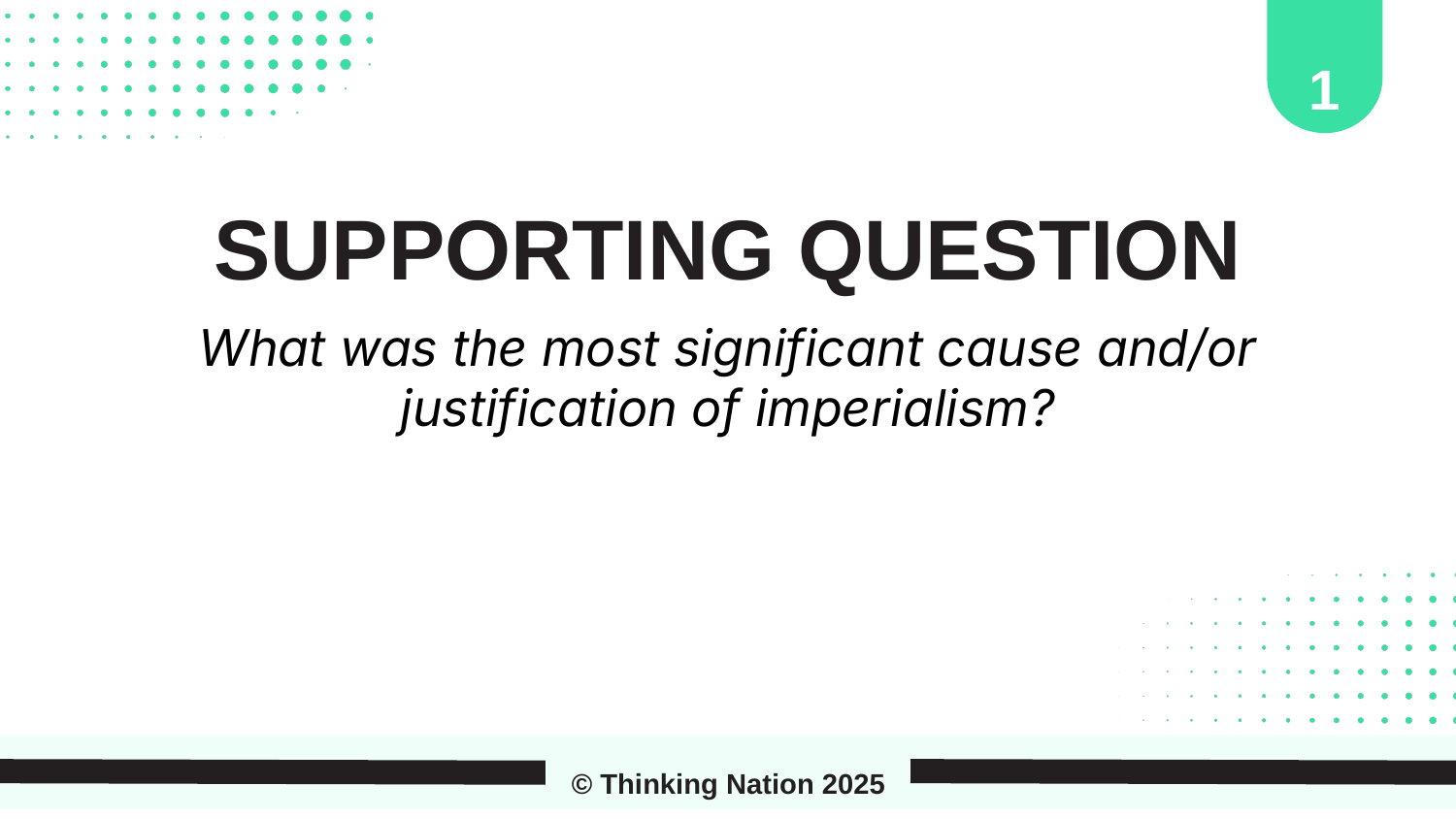

1
SUPPORTING QUESTION
What was the most significant cause and/or justification of imperialism?

© Thinking Nation 2025